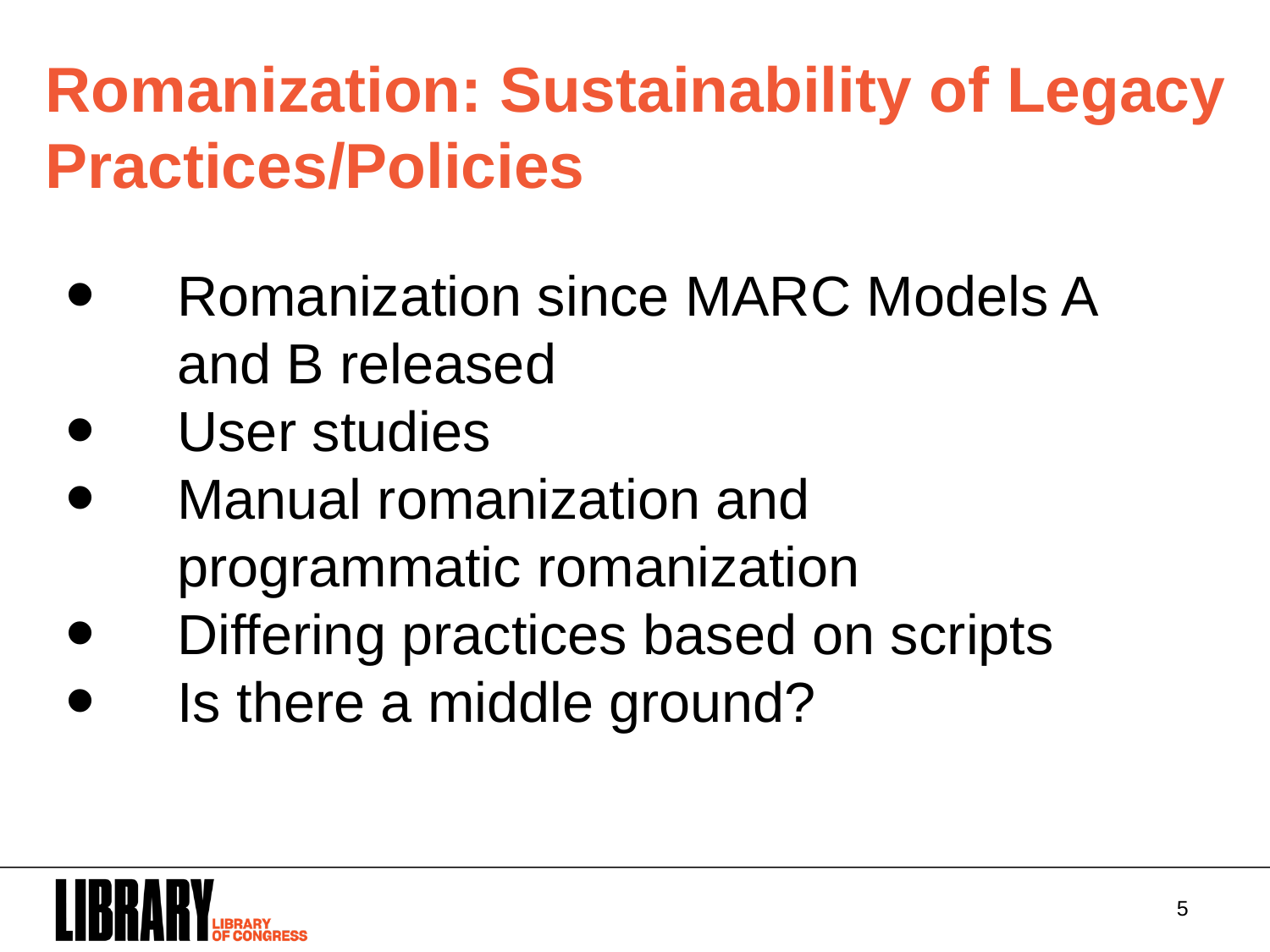

Romanization: Sustainability of Legacy Practices/Policies
Romanization since MARC Models A and B released
User studies
Manual romanization and programmatic romanization
Differing practices based on scripts
Is there a middle ground?